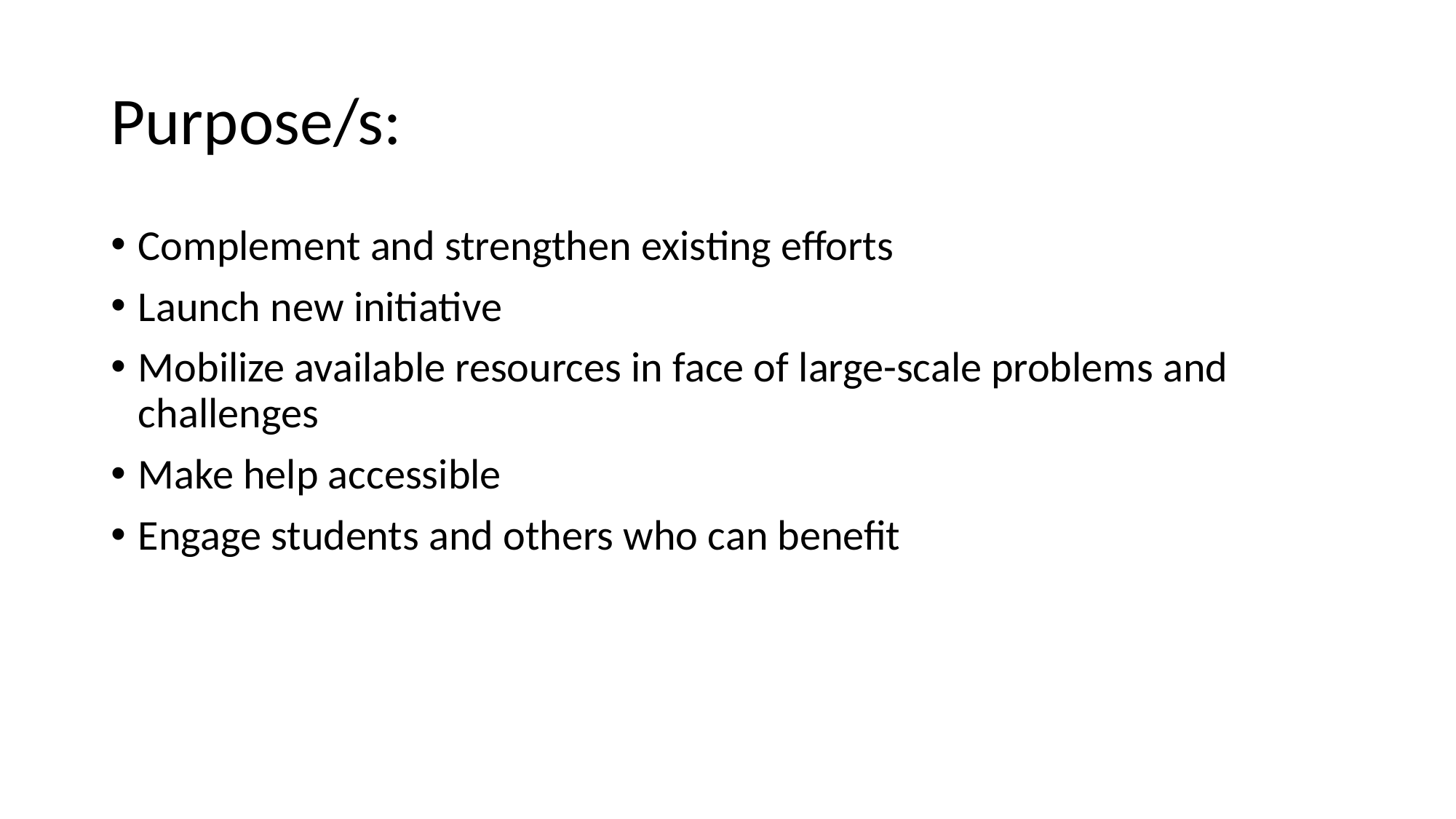

# Purpose/s:
Complement and strengthen existing efforts
Launch new initiative
Mobilize available resources in face of large-scale problems and challenges
Make help accessible
Engage students and others who can benefit